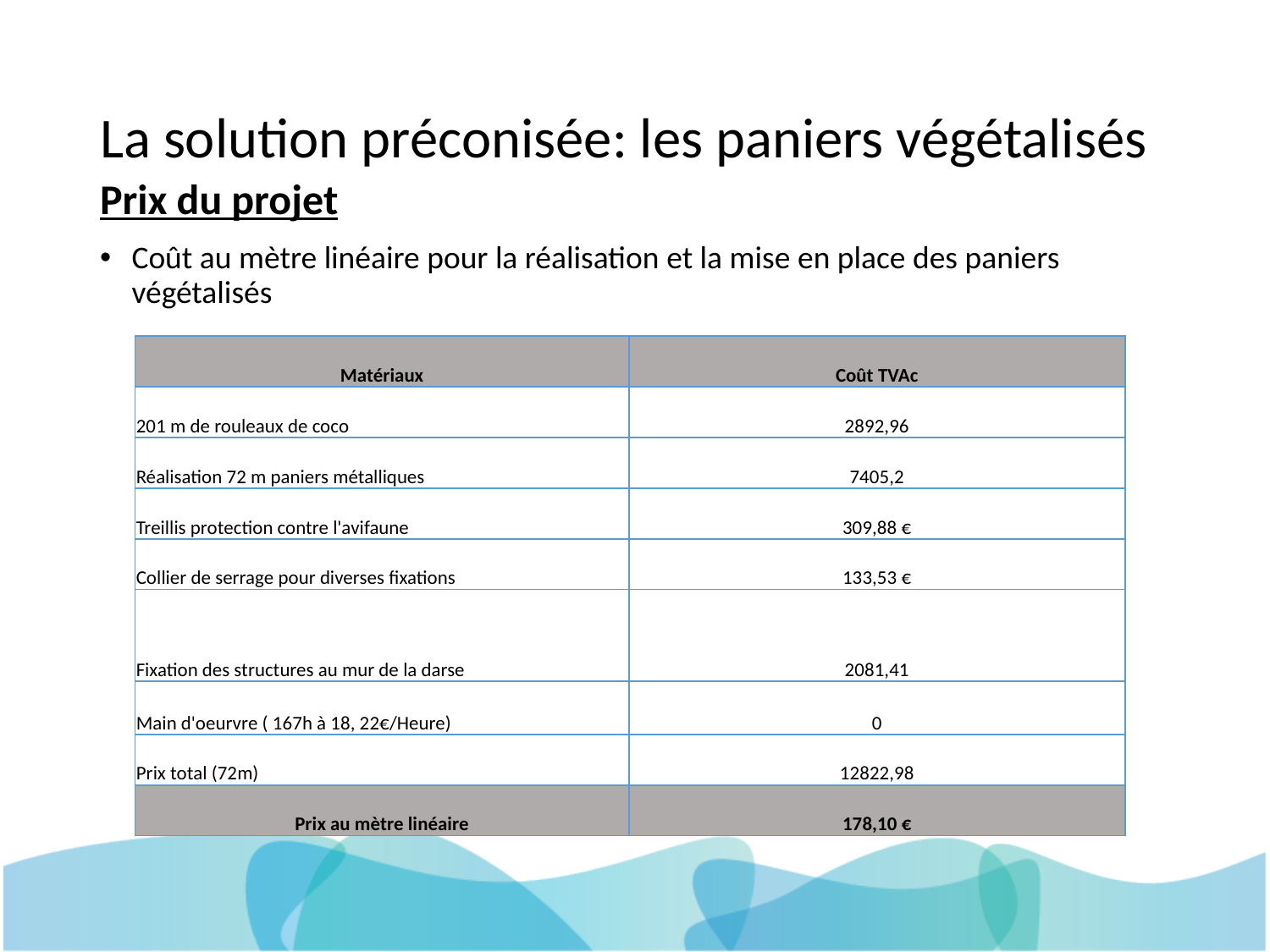

# La solution préconisée: les paniers végétalisés
Prix du projet
Coût au mètre linéaire pour la réalisation et la mise en place des paniers végétalisés

| Matériaux | Coût TVAc |
| --- | --- |
| 201 m de rouleaux de coco | 2892,96 |
| Réalisation 72 m paniers métalliques | 7405,2 |
| Treillis protection contre l'avifaune | 309,88 € |
| Collier de serrage pour diverses fixations | 133,53 € |
| Fixation des structures au mur de la darse | 2081,41 |
| Main d'oeurvre ( 167h à 18, 22€/Heure) | 0 |
| Prix total (72m) | 12822,98 |
| Prix au mètre linéaire | 178,10 € |